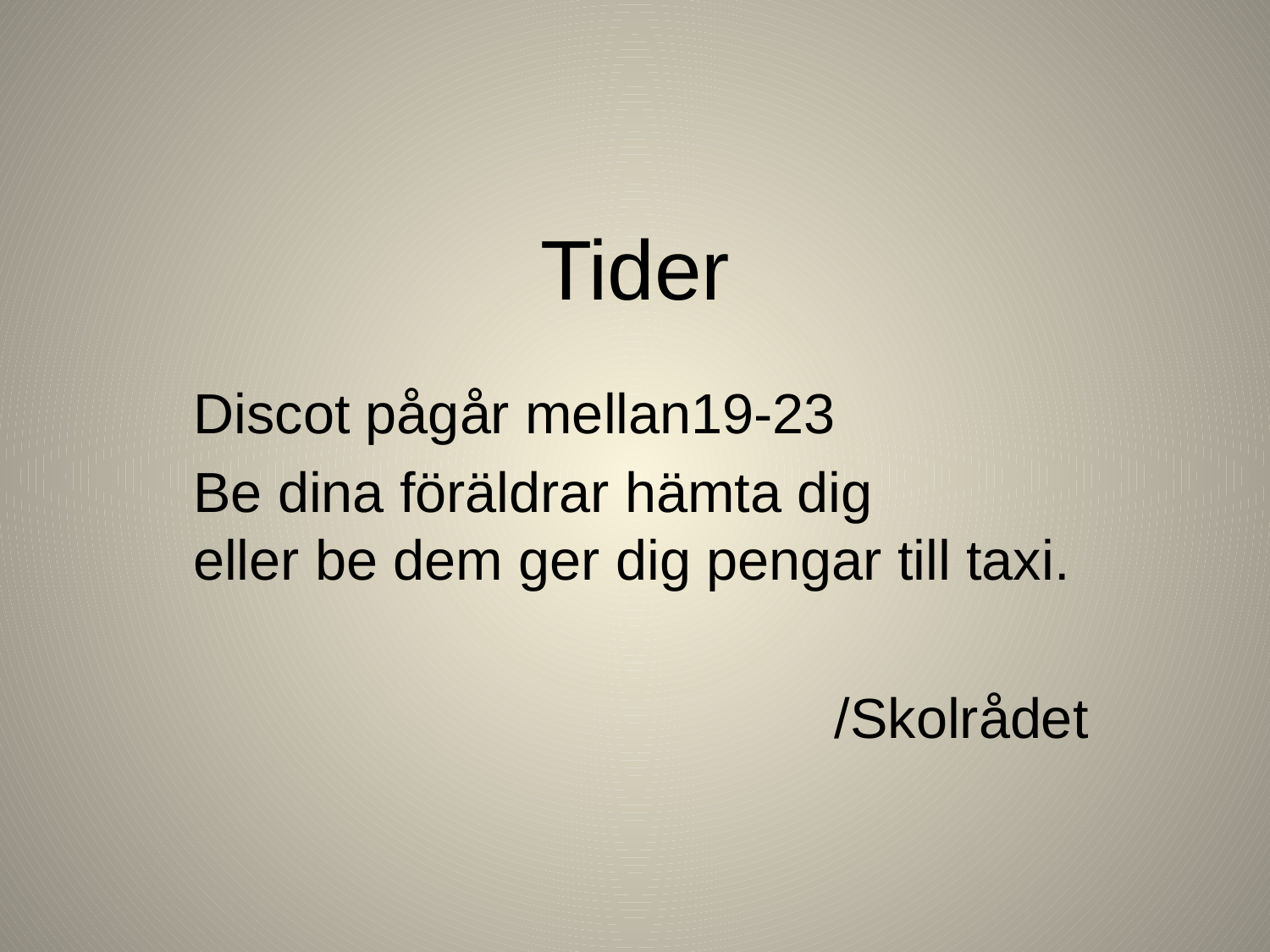

# Tider
Discot pågår mellan19-23
Be dina föräldrar hämta dig
eller be dem ger dig pengar till taxi.

	/Skolrådet